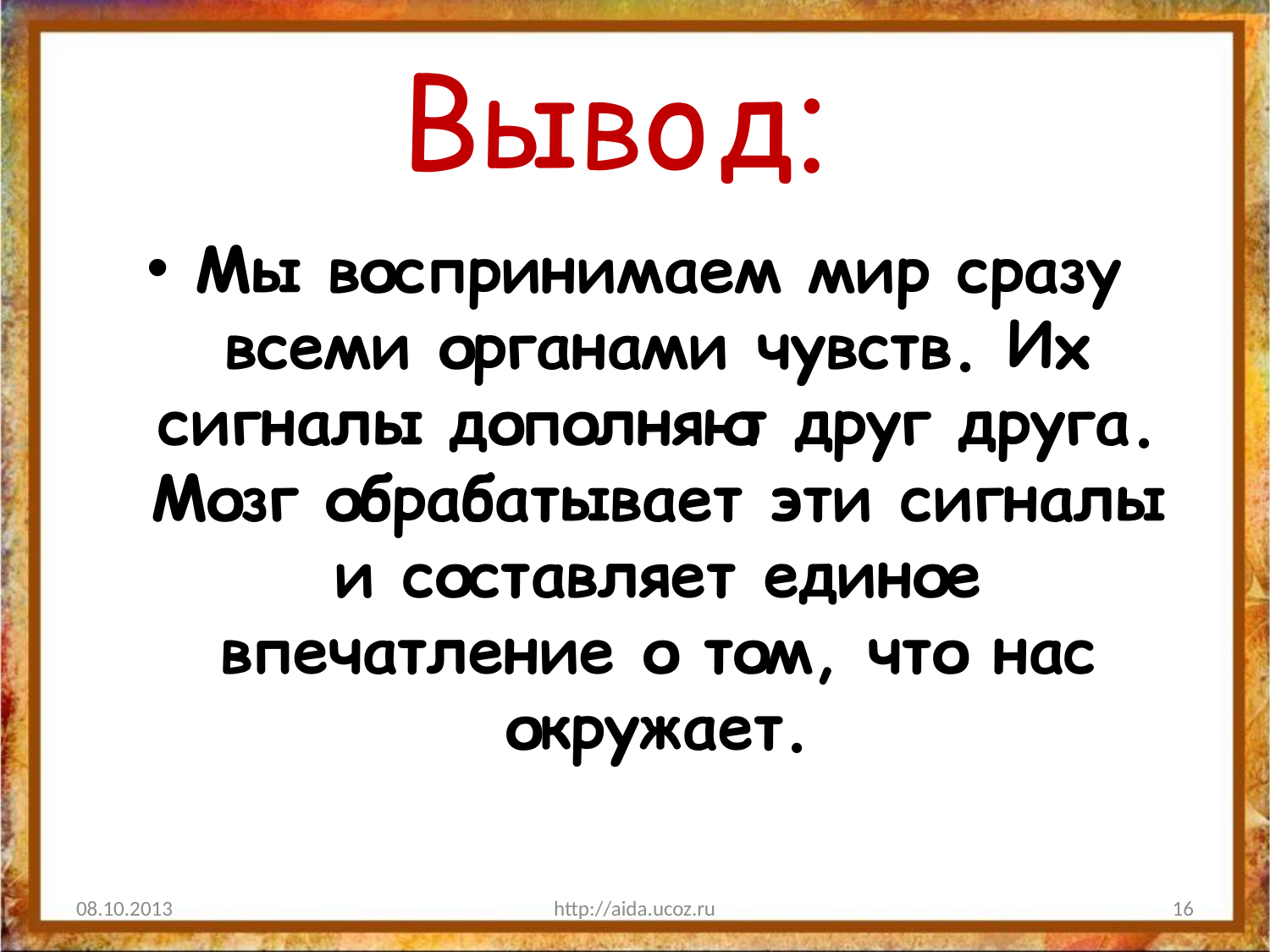

# Вывод:
Мы воспринимаем мир сразу всеми органами чувств. Их сигналы дополняют друг друга. Мозг обрабатывает эти сигналы и составляет единое впечатление о том, что нас окружает.
08.10.2013
http://aida.ucoz.ru
16